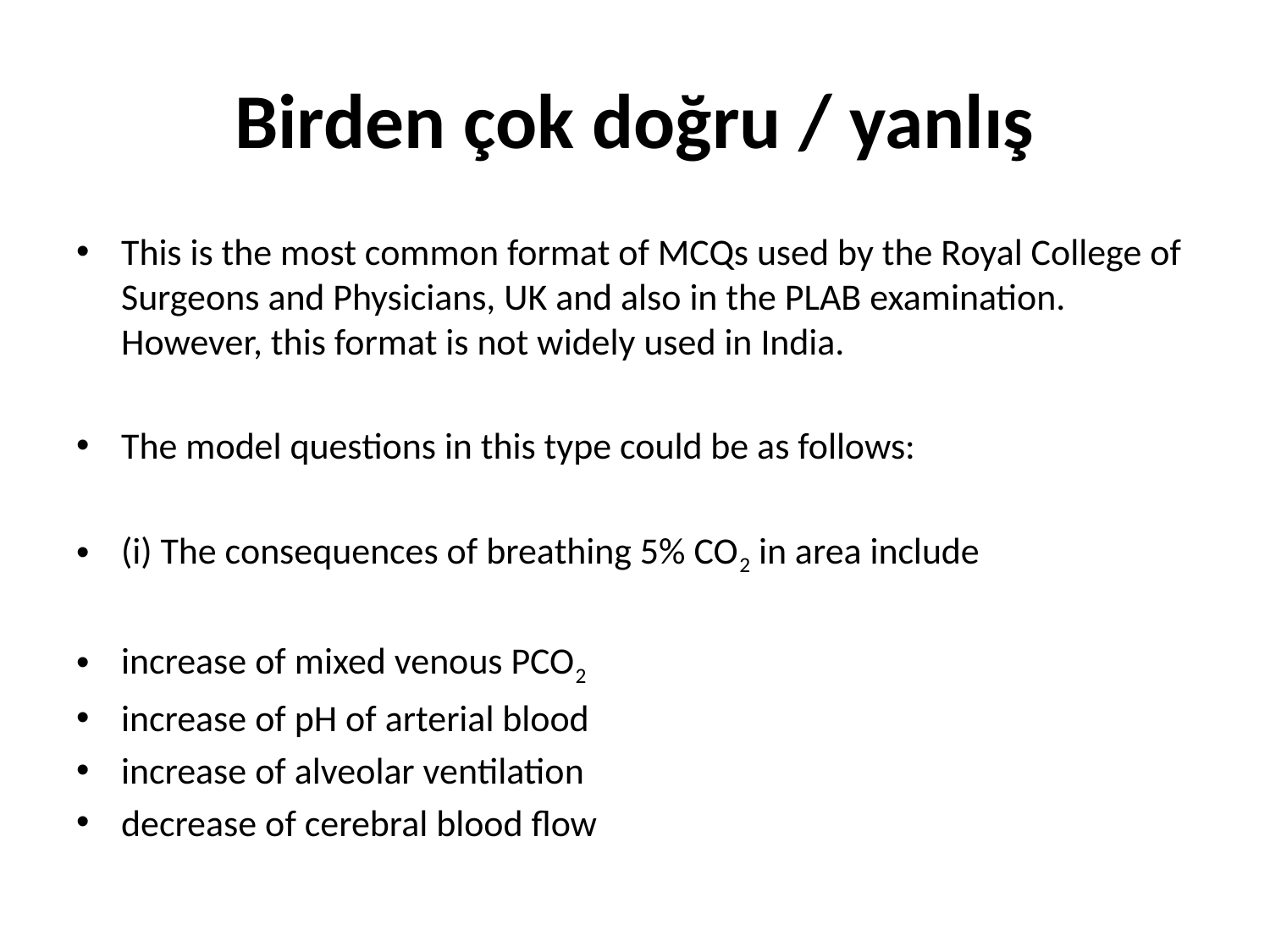

# Birden çok doğru / yanlış
This is the most common format of MCQs used by the Royal College of Surgeons and Physicians, UK and also in the PLAB examination. However, this format is not widely used in India.

The model questions in this type could be as follows:

(i) The consequences of breathing 5% CO2 in area include

increase of mixed venous PCO2
increase of pH of arterial blood
increase of alveolar ventilation
decrease of cerebral blood flow